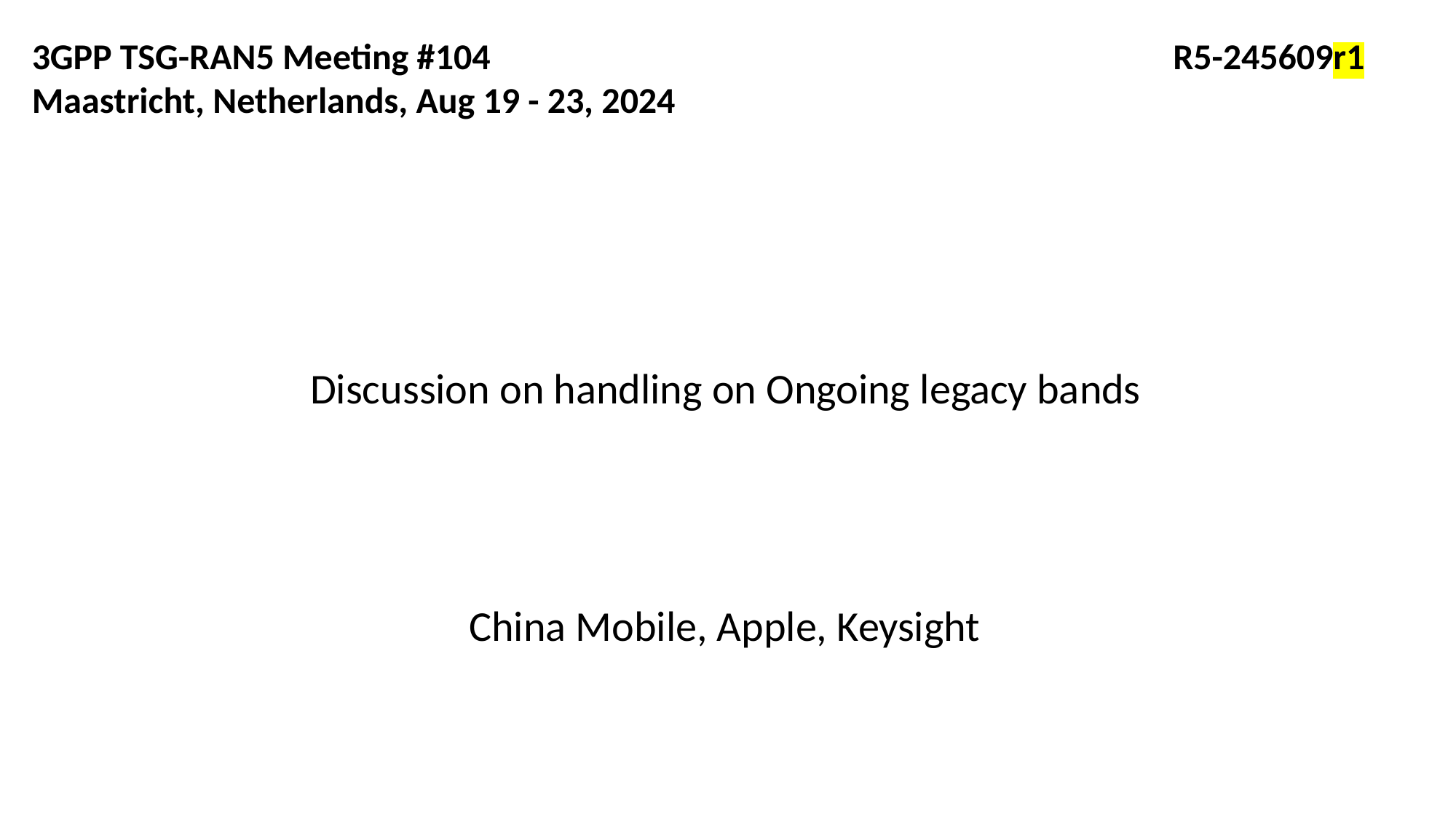

3GPP TSG-RAN5 Meeting #104 						      R5-245609r1
Maastricht, Netherlands, Aug 19 - 23, 2024
# Discussion on handling on Ongoing legacy bands
China Mobile, Apple, Keysight